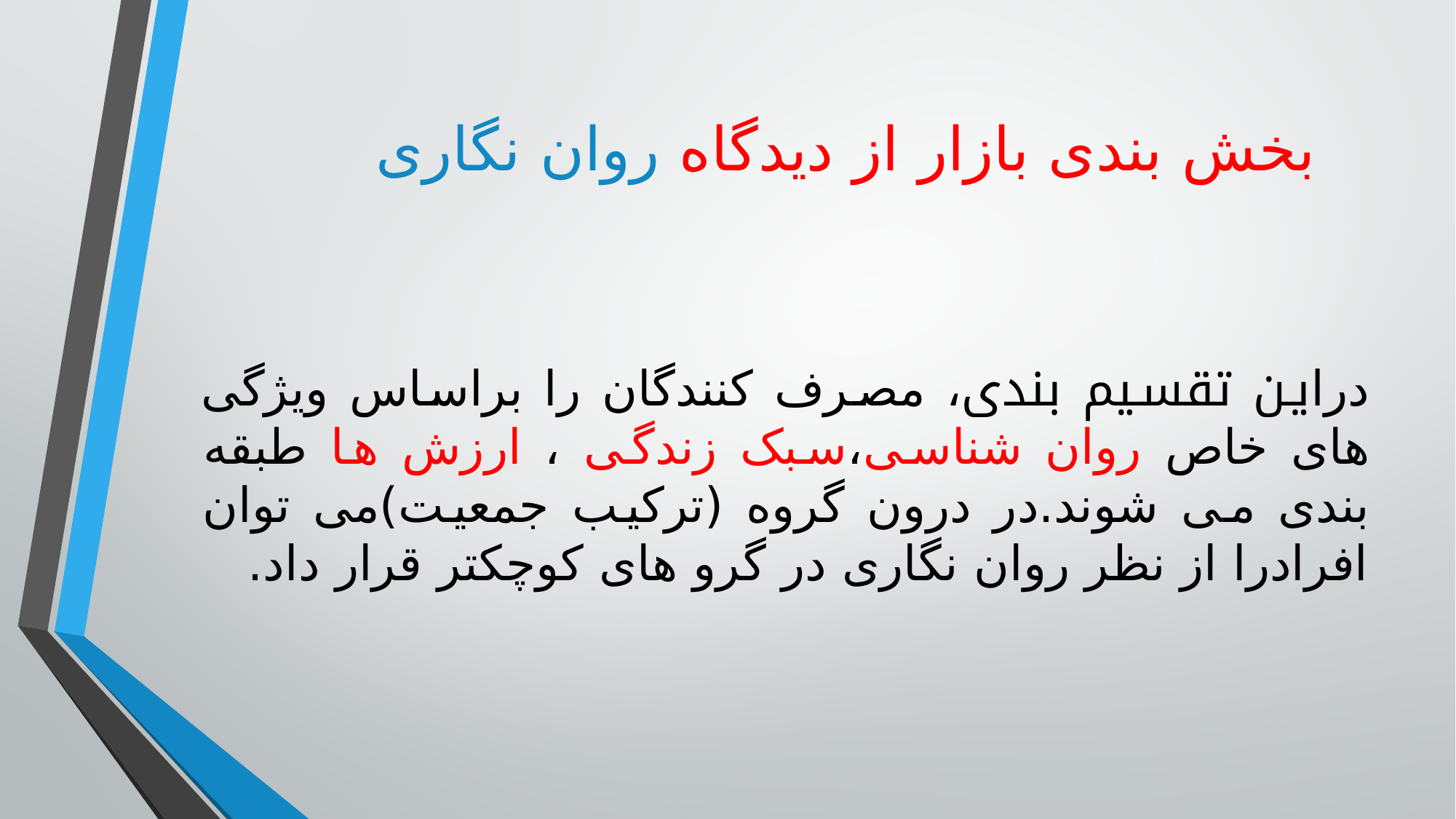

# بخش بندی بازار از دیدگاه روان نگاری

دراین تقسیم بندی، مصرف کنندگان را براساس ویژگی های خاص روان شناسی،سبک زندگی ، ارزش ها طبقه بندی می شوند.در درون گروه (ترکیب جمعیت)می توان افرادرا از نظر روان نگاری در گرو های کوچکتر قرار داد.